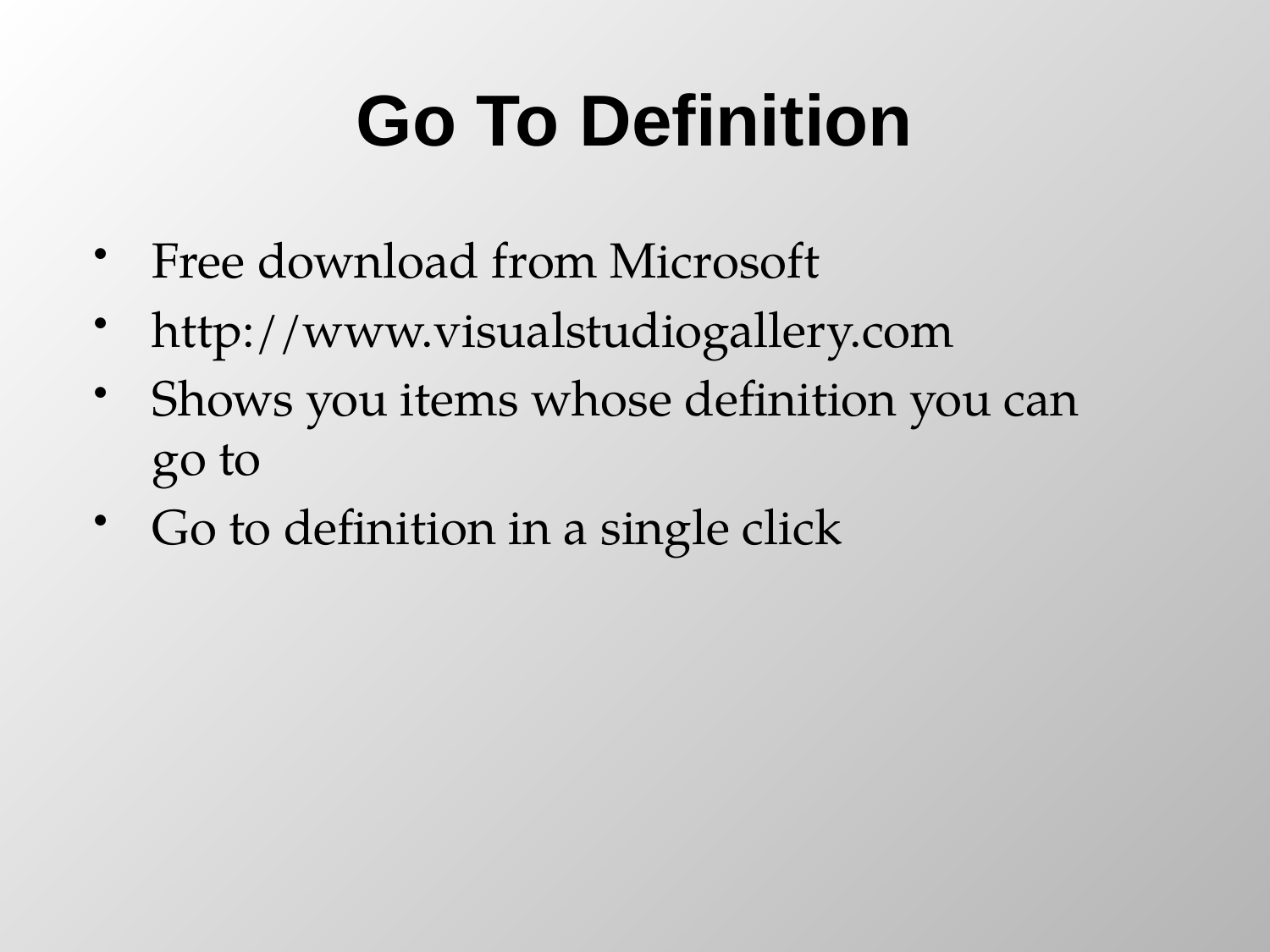

# Go To Definition
Free download from Microsoft
http://www.visualstudiogallery.com
Shows you items whose definition you can go to
Go to definition in a single click